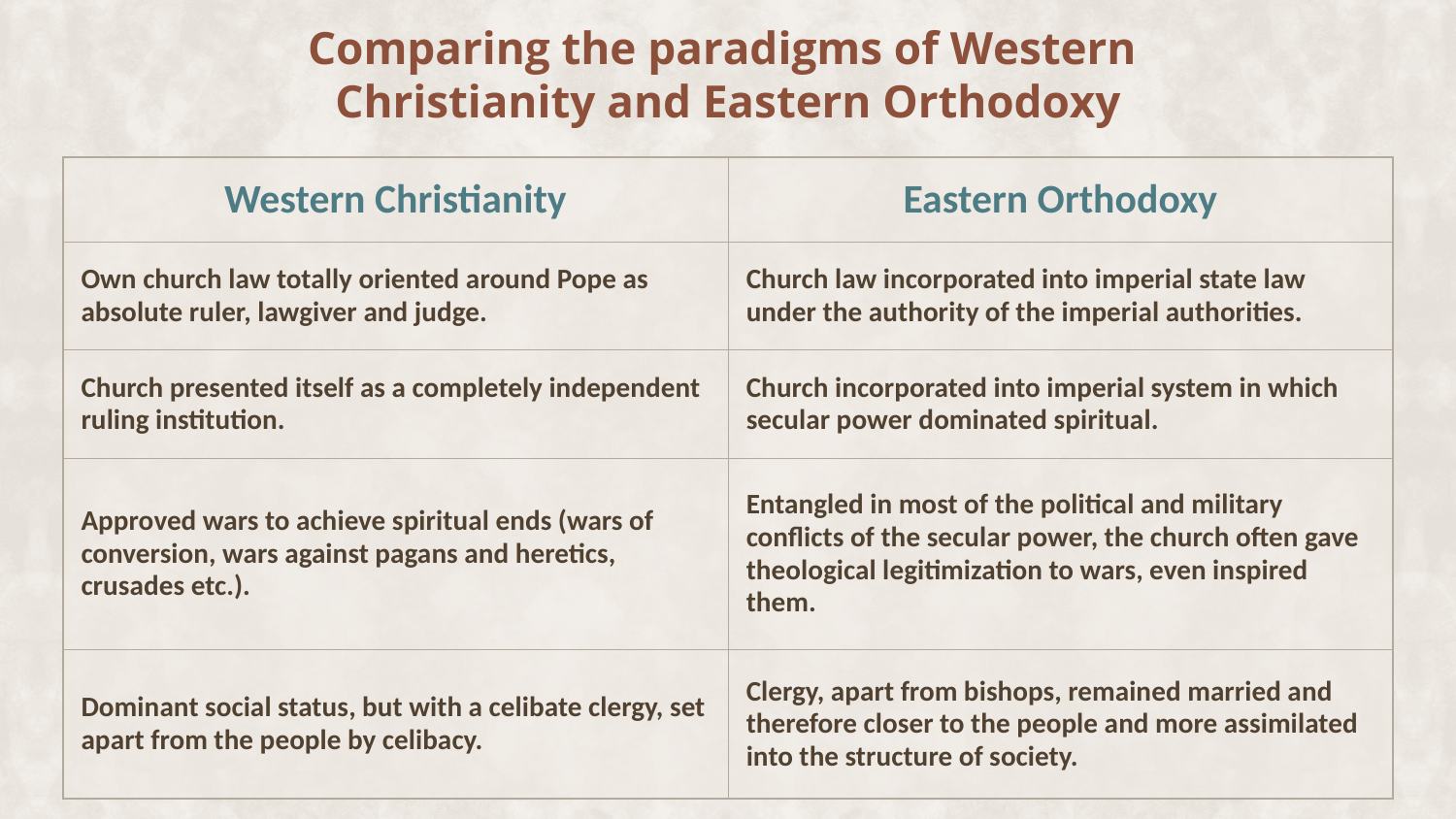

Comparing the paradigms of Western
Christianity and Eastern Orthodoxy
| Western Christianity | Eastern Orthodoxy |
| --- | --- |
| Own church law totally oriented around Pope as absolute ruler, lawgiver and judge. | Church law incorporated into imperial state law under the authority of the imperial authorities. |
| Church presented itself as a completely independent ruling institution. | Church incorporated into imperial system in which secular power dominated spiritual. |
| Approved wars to achieve spiritual ends (wars of conversion, wars against pagans and heretics, crusades etc.). | Entangled in most of the political and military conflicts of the secular power, the church often gave theological legitimization to wars, even inspired them. |
| Dominant social status, but with a celibate clergy, set apart from the people by celibacy. | Clergy, apart from bishops, remained married and therefore closer to the people and more assimilated into the structure of society. |